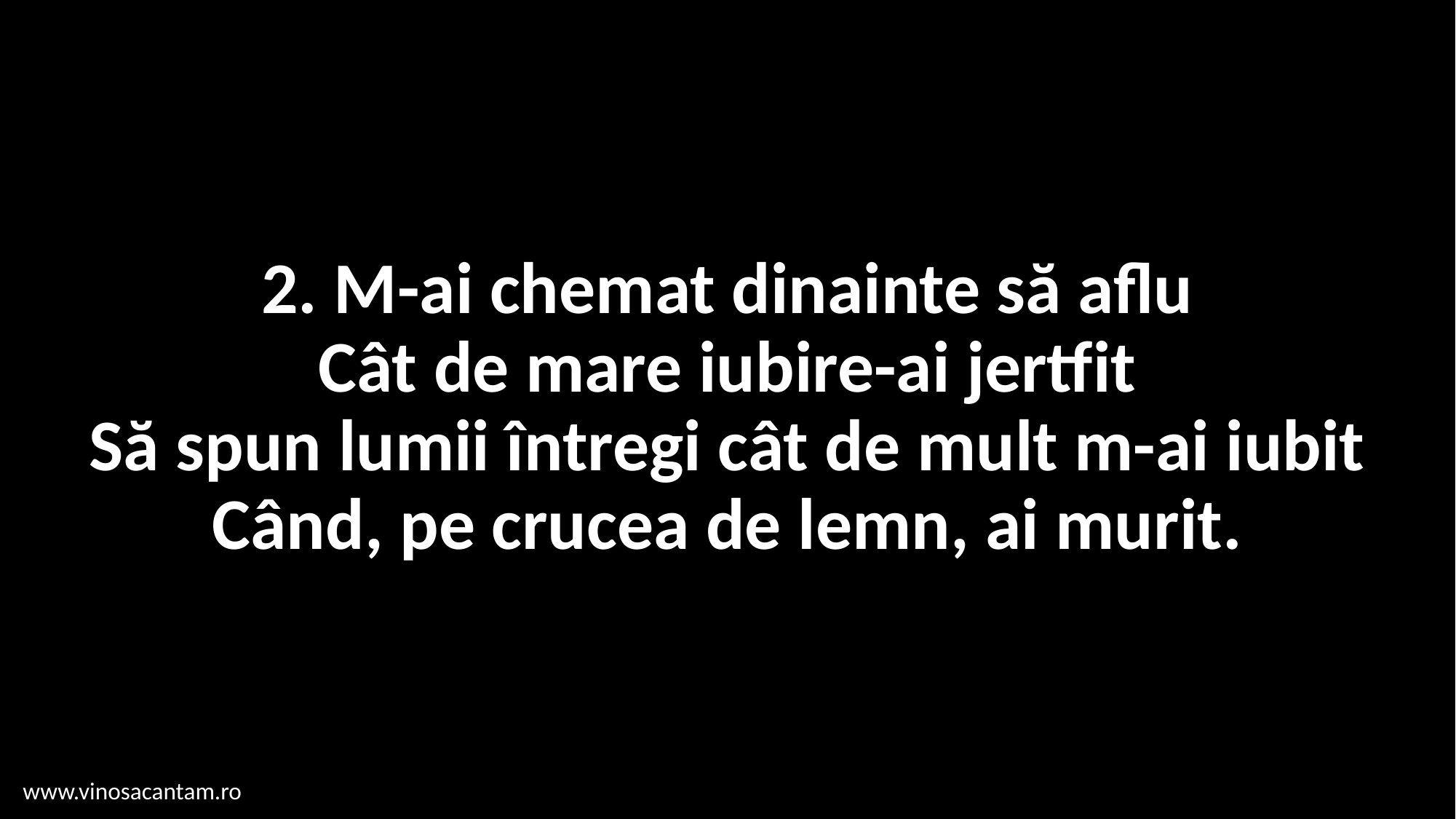

# 2. M-ai chemat dinainte să aflu Cât de mare iubire-ai jertfit Să spun lumii întregi cât de mult m-ai iubit Când, pe crucea de lemn, ai murit.
www.vinosacantam.ro